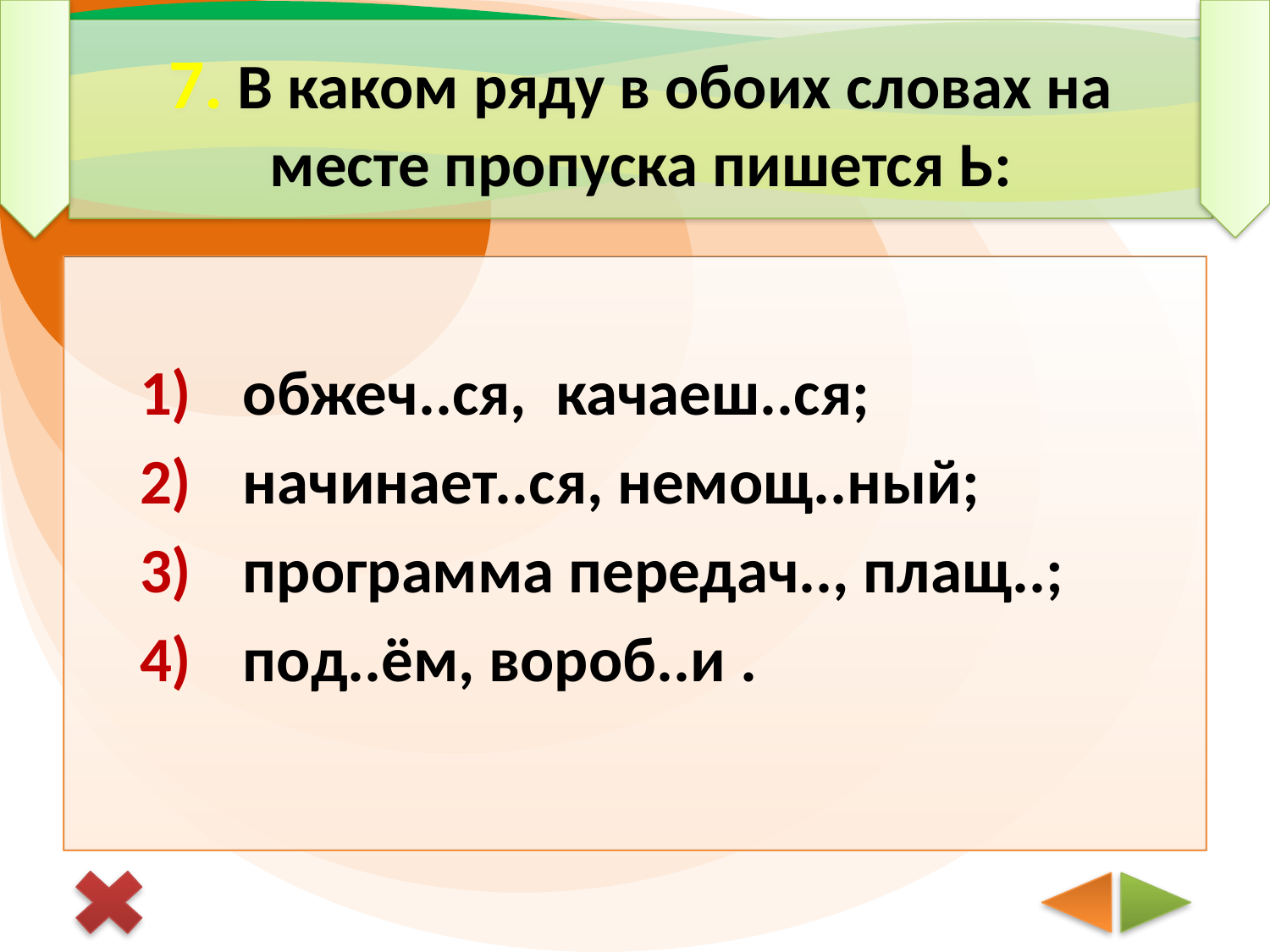

# 7. В каком ряду в обоих словах на месте пропуска пишется Ь:

обжеч..ся,  качаеш..ся;
начинает..ся, немощ..ный;
программа передач.., плащ..;
под..ём, вороб..и .